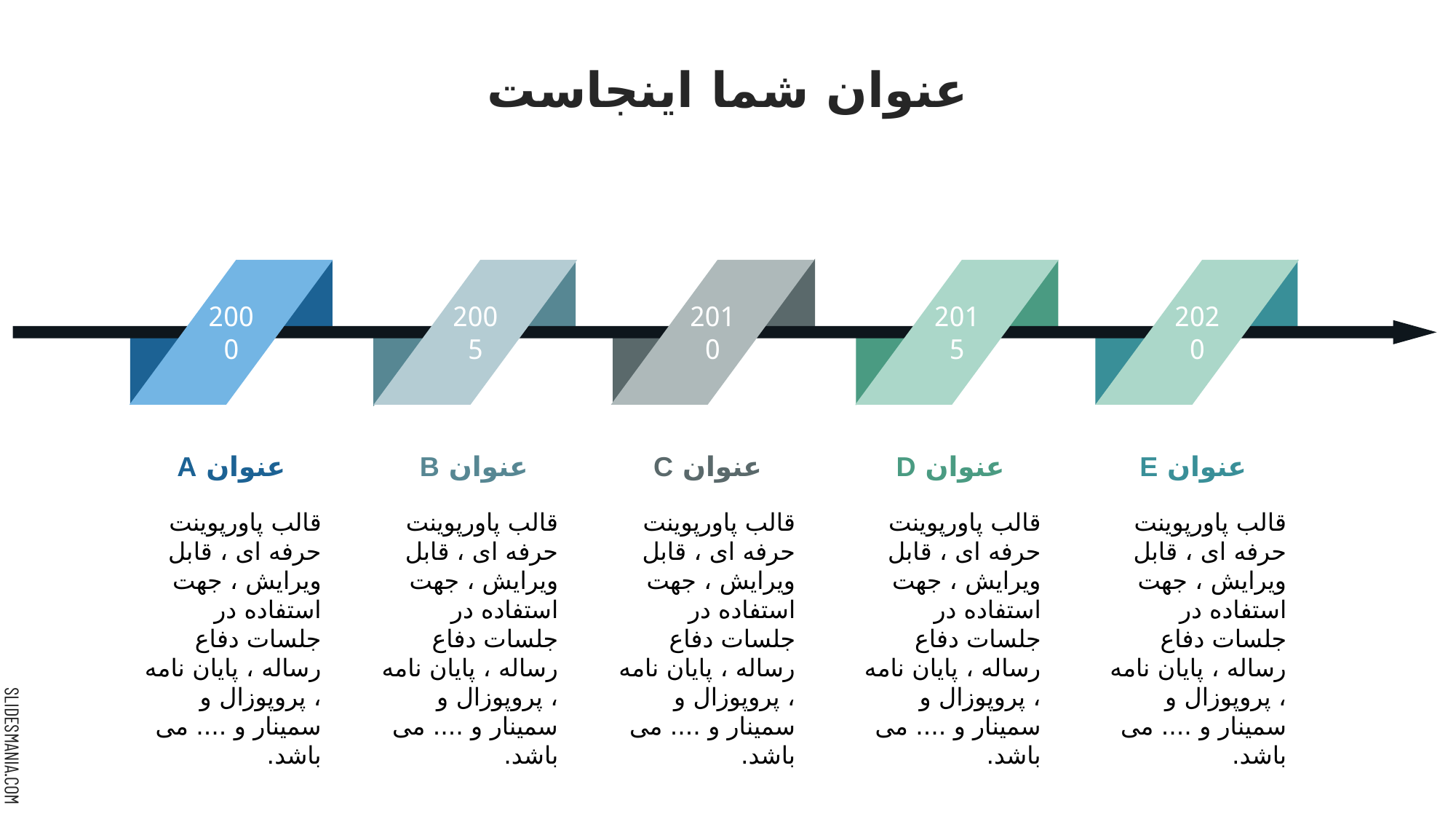

عنوان شما اینجاست

2000

2005
2010
2015
2020

عنوان A
عنوان B
عنوان D
عنوان E
عنوان C
قالب پاورپوينت حرفه ای ، قابل ویرایش ، جهت استفاده در جلسات دفاع رساله ، پایان نامه ، پروپوزال و سمینار و .... می باشد.
قالب پاورپوينت حرفه ای ، قابل ویرایش ، جهت استفاده در جلسات دفاع رساله ، پایان نامه ، پروپوزال و سمینار و .... می باشد.
قالب پاورپوينت حرفه ای ، قابل ویرایش ، جهت استفاده در جلسات دفاع رساله ، پایان نامه ، پروپوزال و سمینار و .... می باشد.
قالب پاورپوينت حرفه ای ، قابل ویرایش ، جهت استفاده در جلسات دفاع رساله ، پایان نامه ، پروپوزال و سمینار و .... می باشد.
قالب پاورپوينت حرفه ای ، قابل ویرایش ، جهت استفاده در جلسات دفاع رساله ، پایان نامه ، پروپوزال و سمینار و .... می باشد.